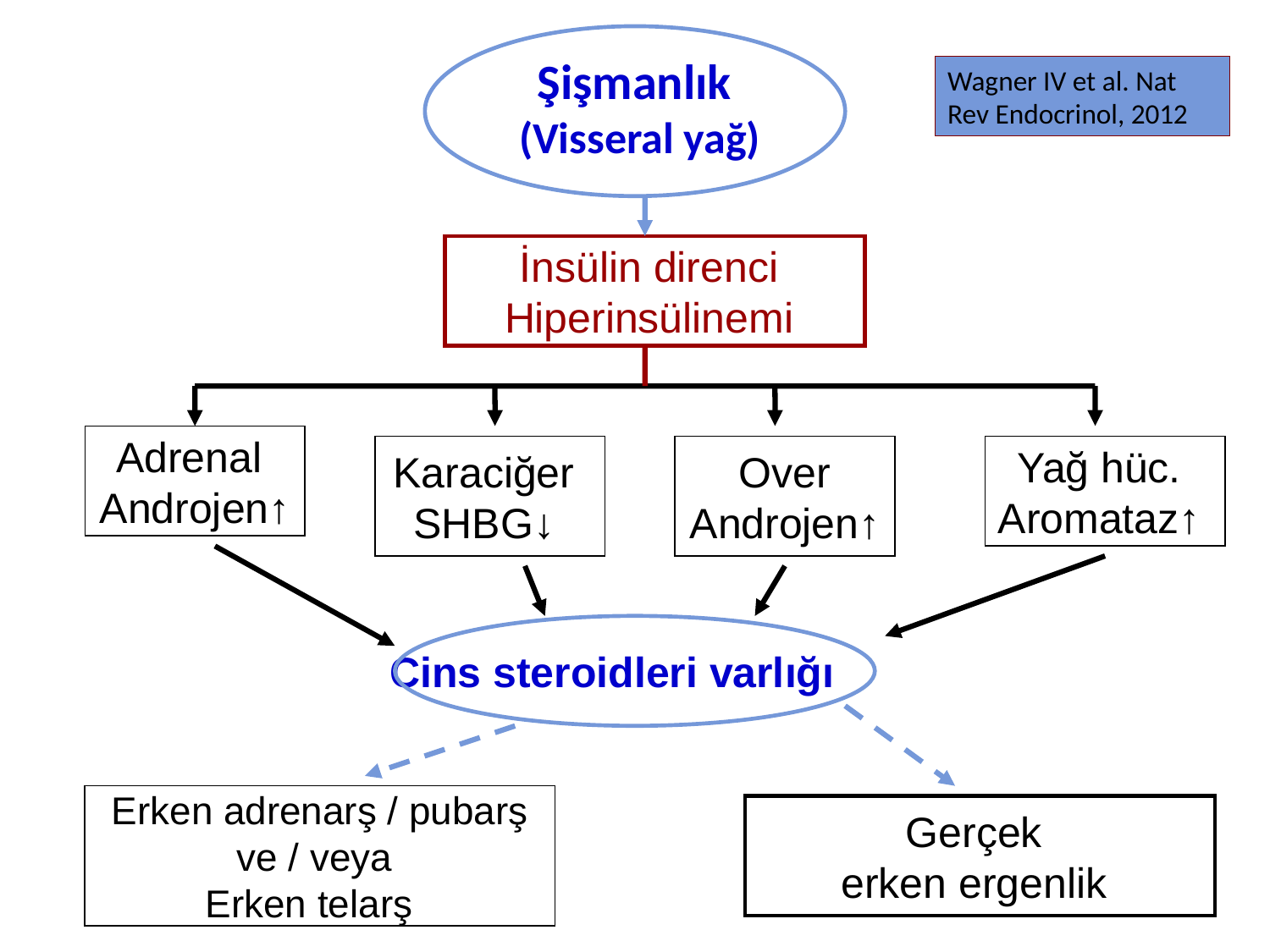

Şişmanlık
(Visseral yağ)
Wagner IV et al. Nat Rev Endocrinol, 2012

İnsülin direnci
Hiperinsülinemi

Adrenal
Androjen↑
Karaciğer
SHBG↓
Over
Androjen↑
Yağ hüc.
Aromataz↑

Cins steroidleri varlığı

Erken adrenarş / pubarş
ve / veya
Erken telarş
Gerçek
erken ergenlik